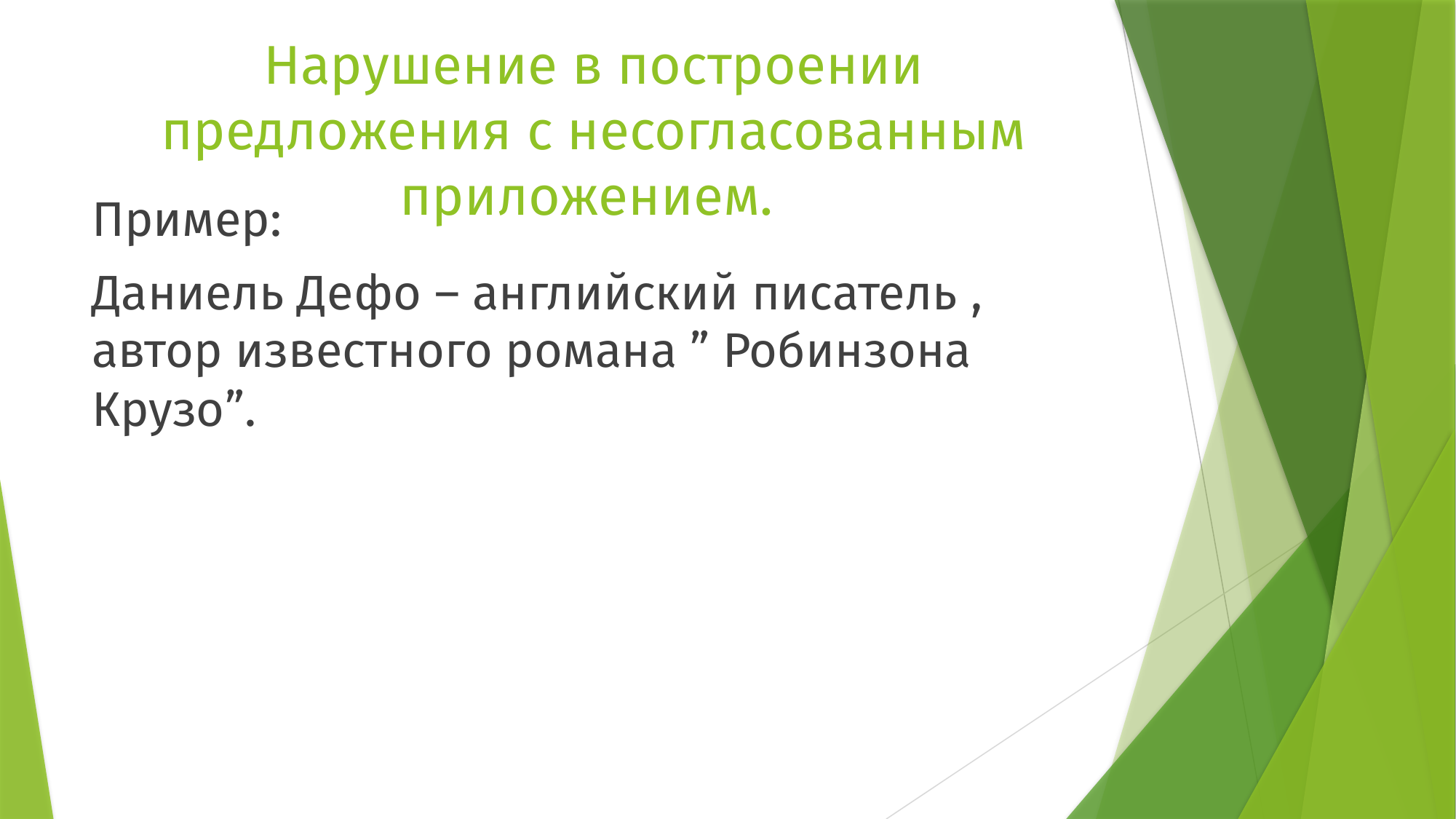

# Нарушение в построении предложения с несогласованным приложением.
Пример:
Даниель Дефо – английский писатель , автор известного романа ” Робинзона Крузо”.